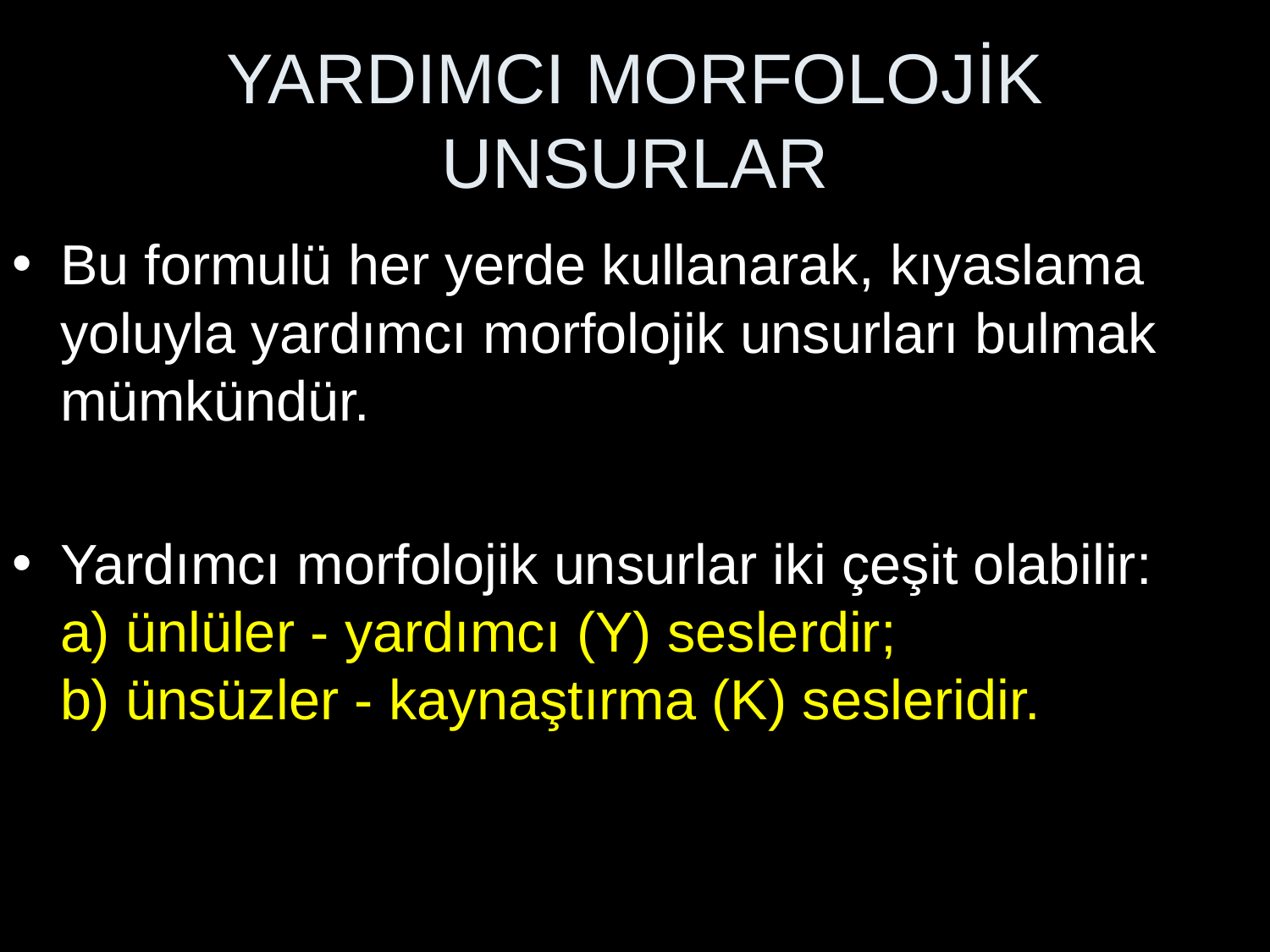

# YARDIMCI MORFOLOJİK UNSURLAR
Bu formulü her yerde kullanarak, kıyaslama yoluyla yardımcı morfolojik unsurları bulmak mümkündür.

Yardımcı morfolojik unsurlar iki çeşit olabilir:
a) ünlüler - yardımcı (Y) seslerdir;
b) ünsüzler - kaynaştırma (K) sesleridir.